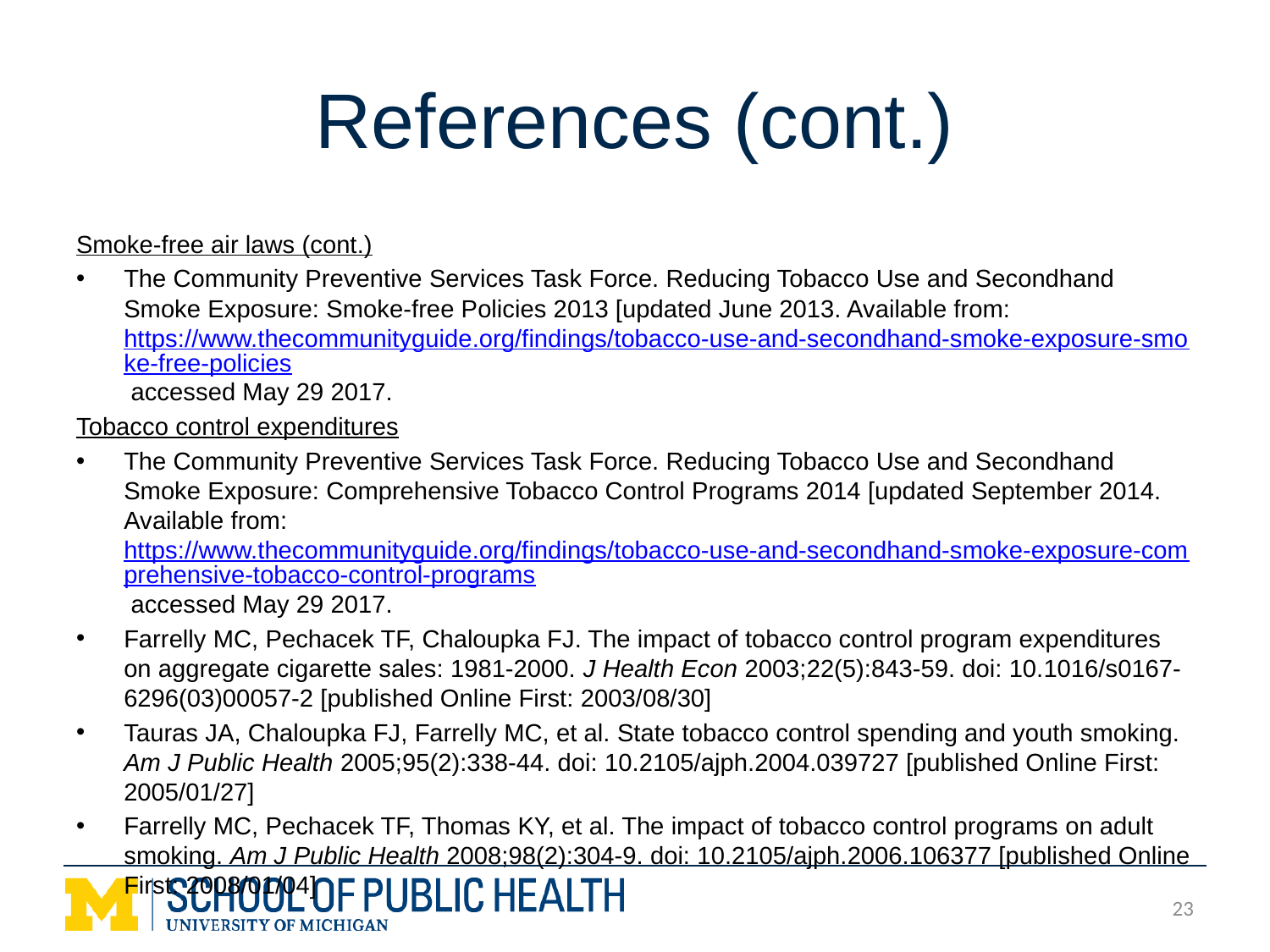

# References (cont.)
Smoke-free air laws (cont.)
The Community Preventive Services Task Force. Reducing Tobacco Use and Secondhand Smoke Exposure: Smoke-free Policies 2013 [updated June 2013. Available from: https://www.thecommunityguide.org/findings/tobacco-use-and-secondhand-smoke-exposure-smoke-free-policies accessed May 29 2017.
Tobacco control expenditures
The Community Preventive Services Task Force. Reducing Tobacco Use and Secondhand Smoke Exposure: Comprehensive Tobacco Control Programs 2014 [updated September 2014. Available from: https://www.thecommunityguide.org/findings/tobacco-use-and-secondhand-smoke-exposure-comprehensive-tobacco-control-programs accessed May 29 2017.
Farrelly MC, Pechacek TF, Chaloupka FJ. The impact of tobacco control program expenditures on aggregate cigarette sales: 1981-2000. J Health Econ 2003;22(5):843-59. doi: 10.1016/s0167-6296(03)00057-2 [published Online First: 2003/08/30]
Tauras JA, Chaloupka FJ, Farrelly MC, et al. State tobacco control spending and youth smoking. Am J Public Health 2005;95(2):338-44. doi: 10.2105/ajph.2004.039727 [published Online First: 2005/01/27]
Farrelly MC, Pechacek TF, Thomas KY, et al. The impact of tobacco control programs on adult smoking. Am J Public Health 2008;98(2):304-9. doi: 10.2105/ajph.2006.106377 [published Online First: 2008/01/04]
23